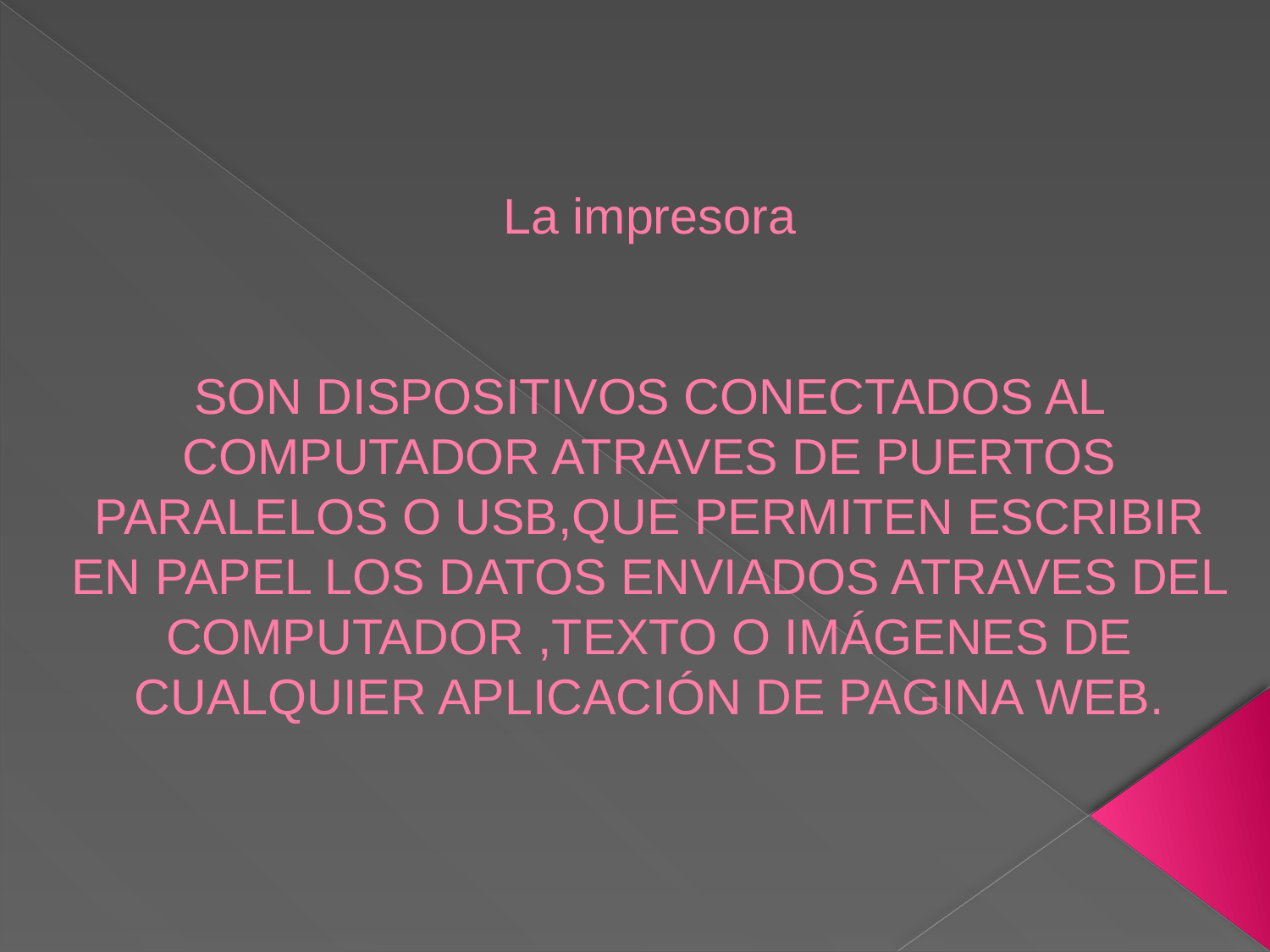

# La impresora SON DISPOSITIVOS CONECTADOS AL COMPUTADOR ATRAVES DE PUERTOS PARALELOS O USB,QUE PERMITEN ESCRIBIR EN PAPEL LOS DATOS ENVIADOS ATRAVES DEL COMPUTADOR ,TEXTO O IMÁGENES DE CUALQUIER APLICACIÓN DE PAGINA WEB.